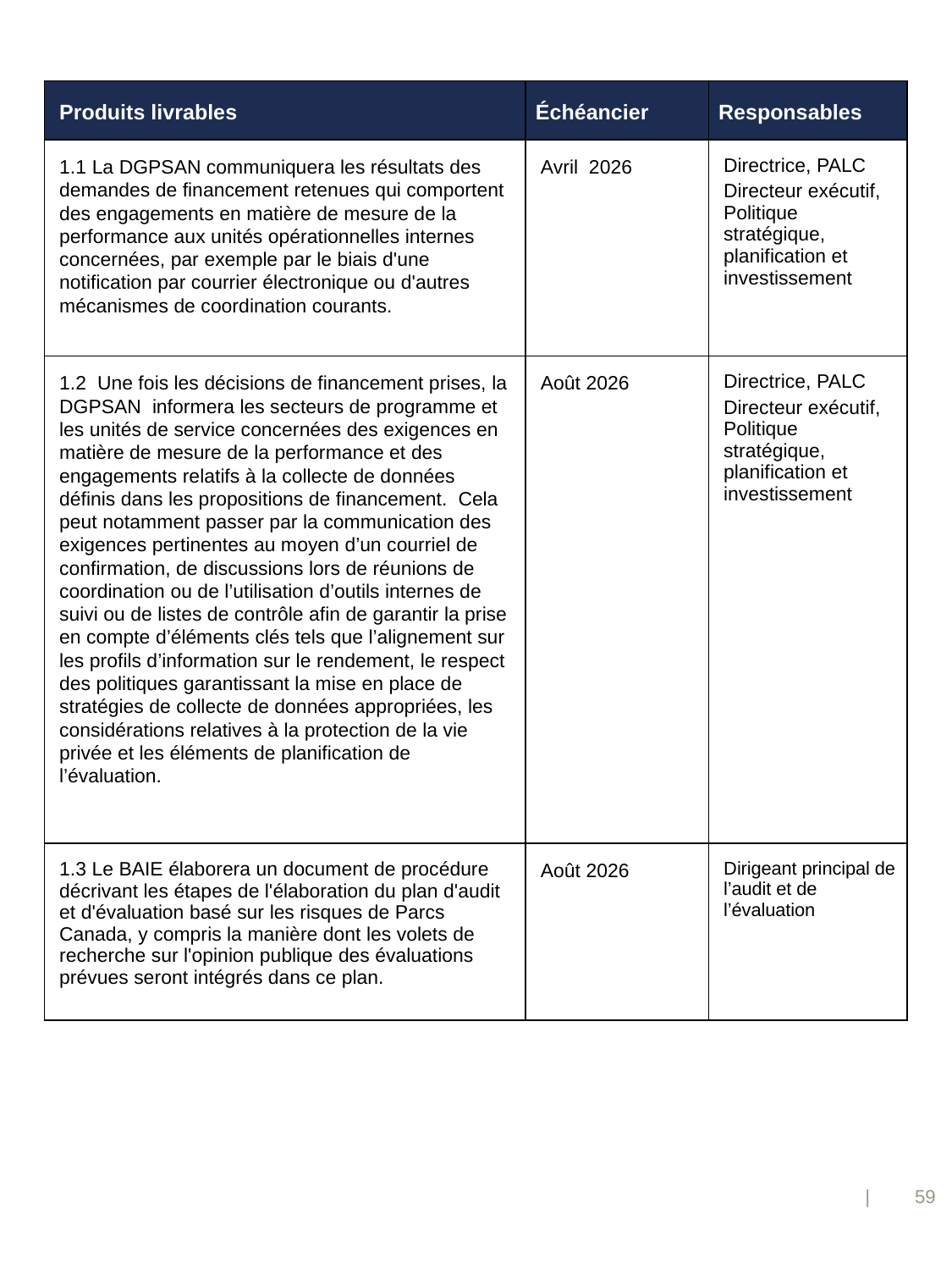

| Produits livrables | Échéancier | Responsables |
| --- | --- | --- |
| 1.1 La DGPSAN communiquera les résultats des demandes de financement retenues qui comportent des engagements en matière de mesure de la performance aux unités opérationnelles internes concernées, par exemple par le biais d'une notification par courrier électronique ou d'autres mécanismes de coordination courants. | Avril 2026 | Directrice, PALC Directeur exécutif, Politique stratégique, planification et investissement |
| 1.2 Une fois les décisions de financement prises, la DGPSAN informera les secteurs de programme et les unités de service concernées des exigences en matière de mesure de la performance et des engagements relatifs à la collecte de données définis dans les propositions de financement. Cela peut notamment passer par la communication des exigences pertinentes au moyen d’un courriel de confirmation, de discussions lors de réunions de coordination ou de l’utilisation d’outils internes de suivi ou de listes de contrôle afin de garantir la prise en compte d’éléments clés tels que l’alignement sur les profils d’information sur le rendement, le respect des politiques garantissant la mise en place de stratégies de collecte de données appropriées, les considérations relatives à la protection de la vie privée et les éléments de planification de l’évaluation. | Août 2026 | Directrice, PALC Directeur exécutif, Politique stratégique, planification et investissement |
| 1.3 Le BAIE élaborera un document de procédure décrivant les étapes de l'élaboration du plan d'audit et d'évaluation basé sur les risques de Parcs Canada, y compris la manière dont les volets de recherche sur l'opinion publique des évaluations prévues seront intégrés dans ce plan. | Août 2026 | Dirigeant principal de l’audit et de l’évaluation |